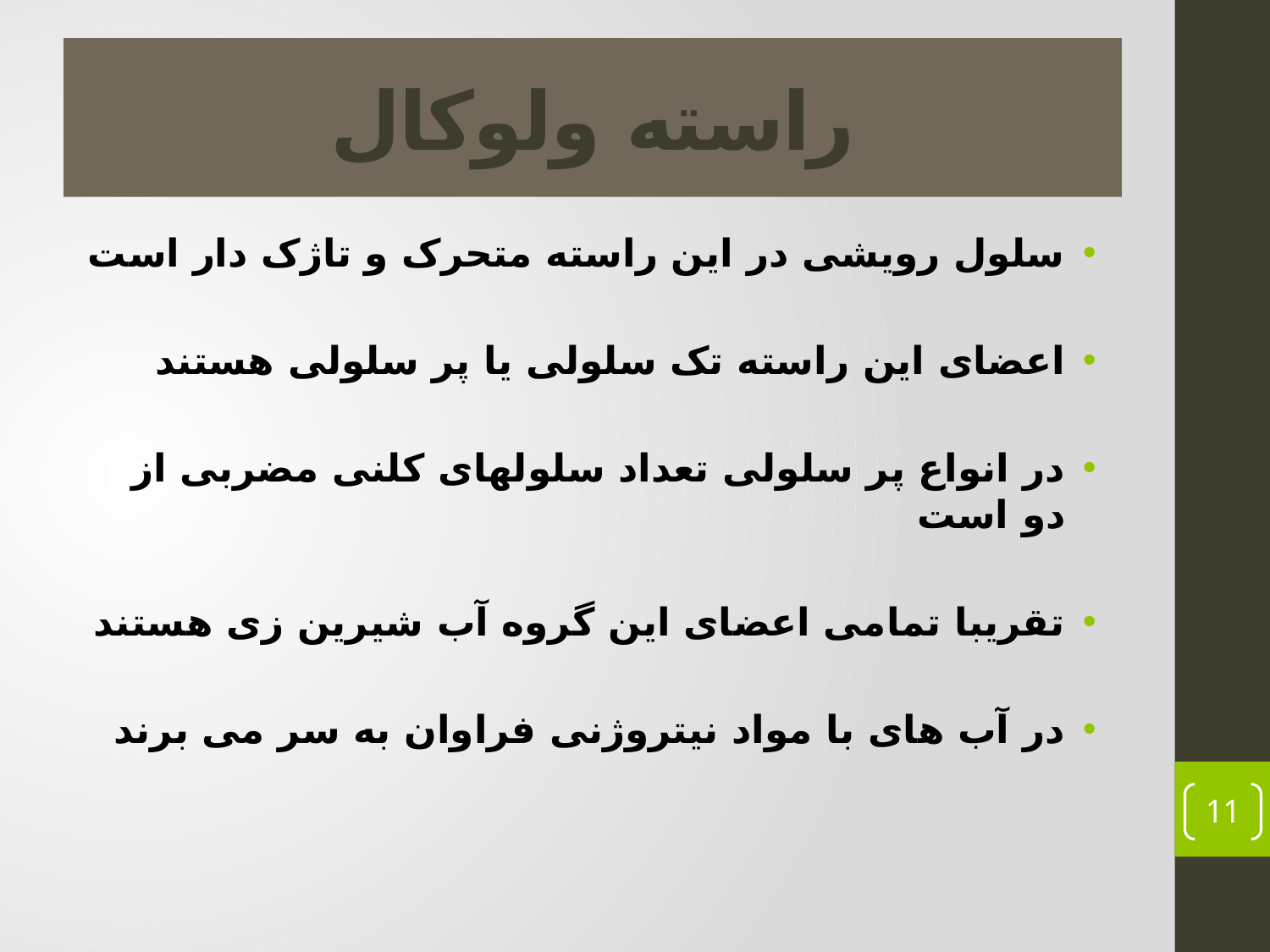

# راسته ولوکال
سلول رویشی در این راسته متحرک و تاژک دار است

اعضای این راسته تک سلولی یا پر سلولی هستند

در انواع پر سلولی تعداد سلولهای کلنی مضربی از دو است

تقریبا تمامی اعضای این گروه آب شیرین زی هستند

در آب های با مواد نیتروژنی فراوان به سر می برند
11